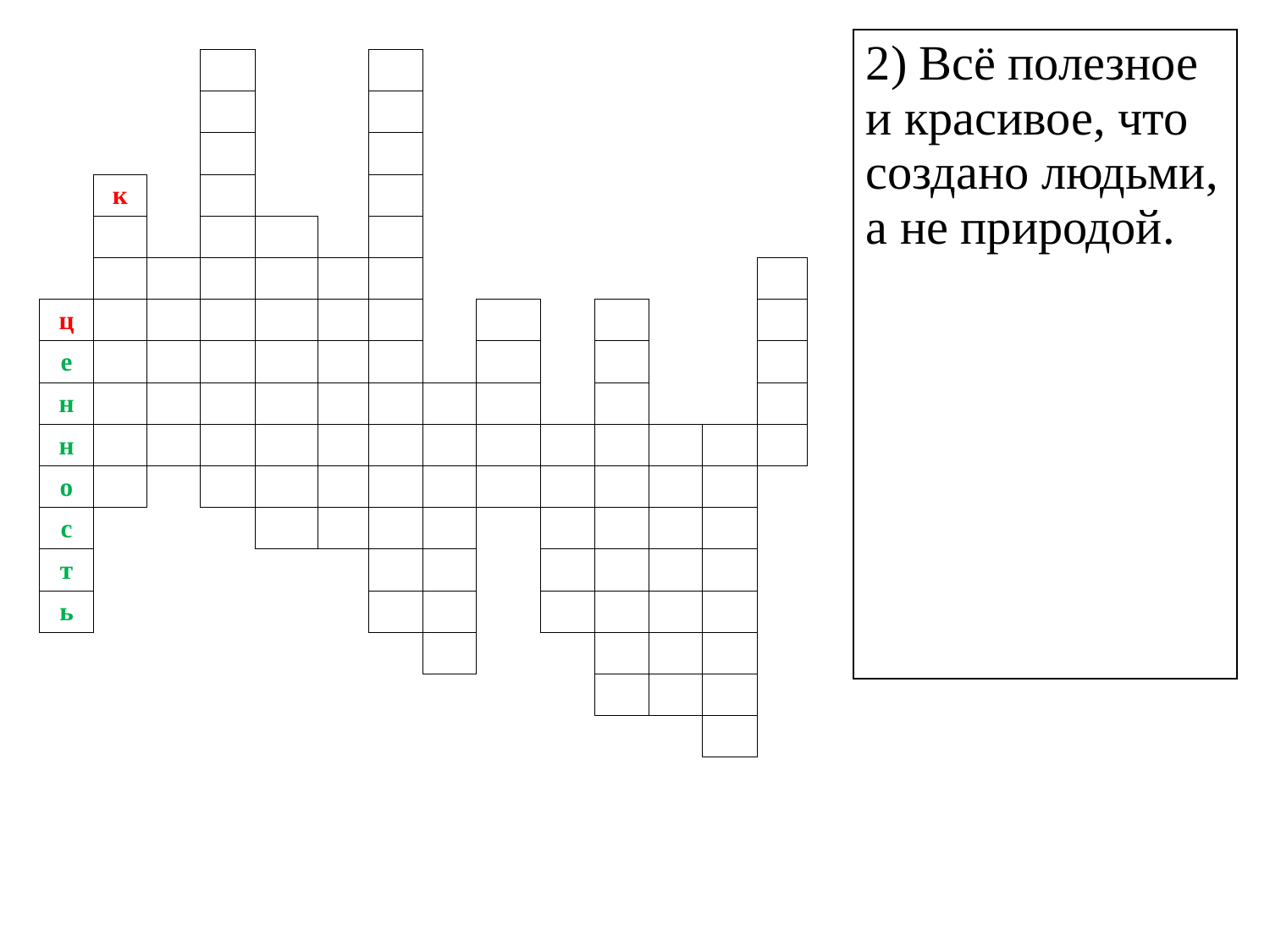

| 2) Всё полезное и красивое, что создано людьми, а не природой. |
| --- |
|  |  |  |  |  |  |  |  |  |  |  |  |  |  |
| --- | --- | --- | --- | --- | --- | --- | --- | --- | --- | --- | --- | --- | --- |
|  |  |  |  |  |  |  |  |  |  |  |  |  |  |
|  |  |  |  |  |  |  |  |  |  |  |  |  |  |
|  | к |  |  |  |  |  |  |  |  |  |  |  |  |
|  |  |  |  |  |  |  |  |  |  |  |  |  |  |
|  |  |  |  |  |  |  |  |  |  |  |  |  |  |
| ц |  |  |  |  |  |  |  |  |  |  |  |  |  |
| е |  |  |  |  |  |  |  |  |  |  |  |  |  |
| н |  |  |  |  |  |  |  |  |  |  |  |  |  |
| н |  |  |  |  |  |  |  |  |  |  |  |  |  |
| о |  |  |  |  |  |  |  |  |  |  |  |  |  |
| с |  |  |  |  |  |  |  |  |  |  |  |  |  |
| т |  |  |  |  |  |  |  |  |  |  |  |  |  |
| ь |  |  |  |  |  |  |  |  |  |  |  |  |  |
|  |  |  |  |  |  |  |  |  |  |  |  |  |  |
|  |  |  |  |  |  |  |  |  |  |  |  |  |  |
|  |  |  |  |  |  |  |  |  |  |  |  |  |  |